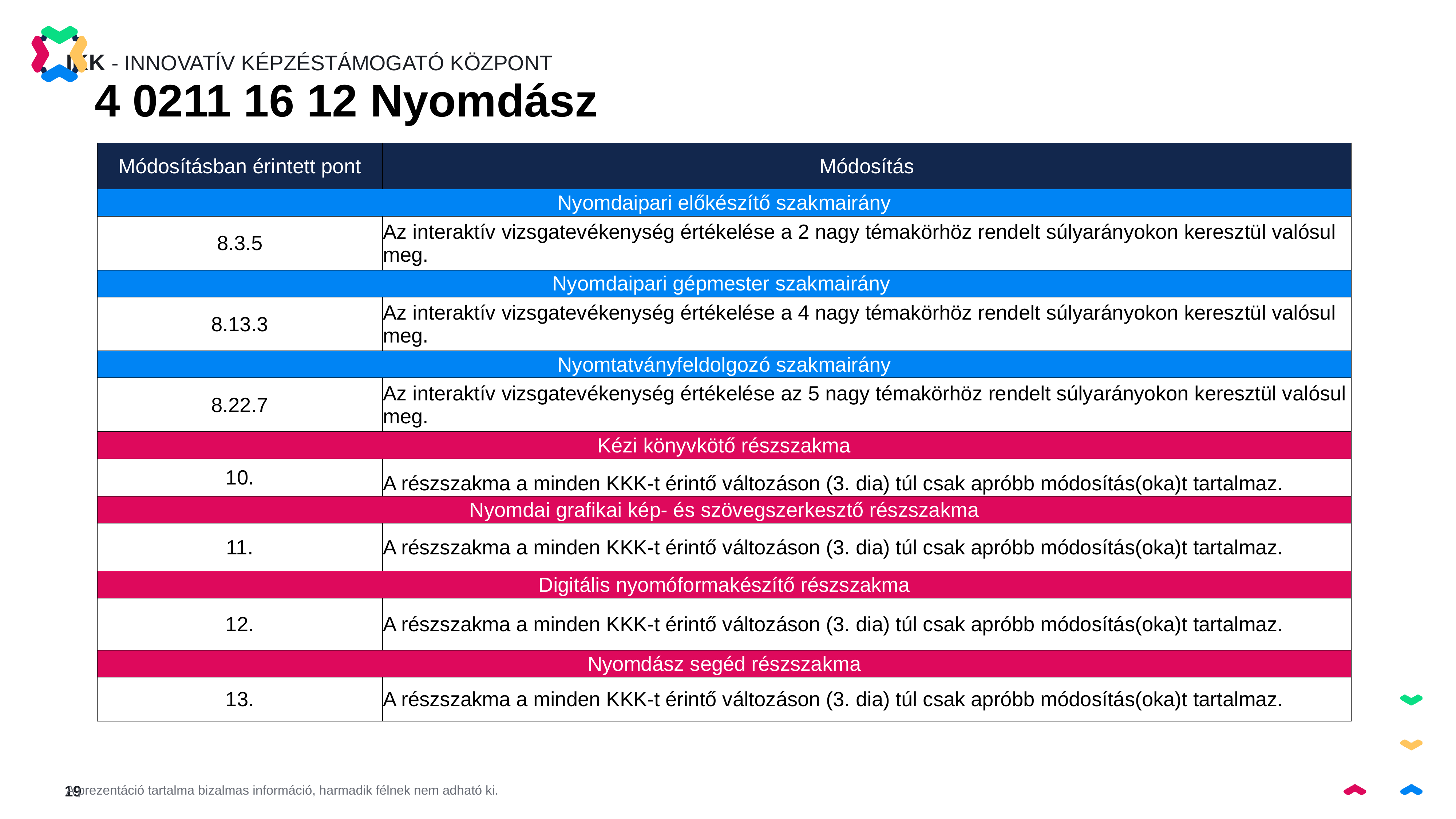

4 0211 16 12 Nyomdász
| Módosításban érintett pont | Módosítás |
| --- | --- |
| Nyomdaipari előkészítő szakmairány |  |
| 8.3.5 | Az interaktív vizsgatevékenység értékelése a 2 nagy témakörhöz rendelt súlyarányokon keresztül valósul meg. |
| Nyomdaipari gépmester szakmairány |  |
| 8.13.3 | Az interaktív vizsgatevékenység értékelése a 4 nagy témakörhöz rendelt súlyarányokon keresztül valósul meg. |
| Nyomtatványfeldolgozó szakmairány |  |
| 8.22.7 | Az interaktív vizsgatevékenység értékelése az 5 nagy témakörhöz rendelt súlyarányokon keresztül valósul meg. |
| Kézi könyvkötő részszakma |  |
| 10. | A részszakma a minden KKK-t érintő változáson (3. dia) túl csak apróbb módosítás(oka)t tartalmaz. |
| Nyomdai grafikai kép- és szövegszerkesztő részszakma |  |
| 11. | A részszakma a minden KKK-t érintő változáson (3. dia) túl csak apróbb módosítás(oka)t tartalmaz. |
| Digitális nyomóformakészítő részszakma |  |
| 12. | A részszakma a minden KKK-t érintő változáson (3. dia) túl csak apróbb módosítás(oka)t tartalmaz. |
| Nyomdász segéd részszakma |  |
| 13. | A részszakma a minden KKK-t érintő változáson (3. dia) túl csak apróbb módosítás(oka)t tartalmaz. |